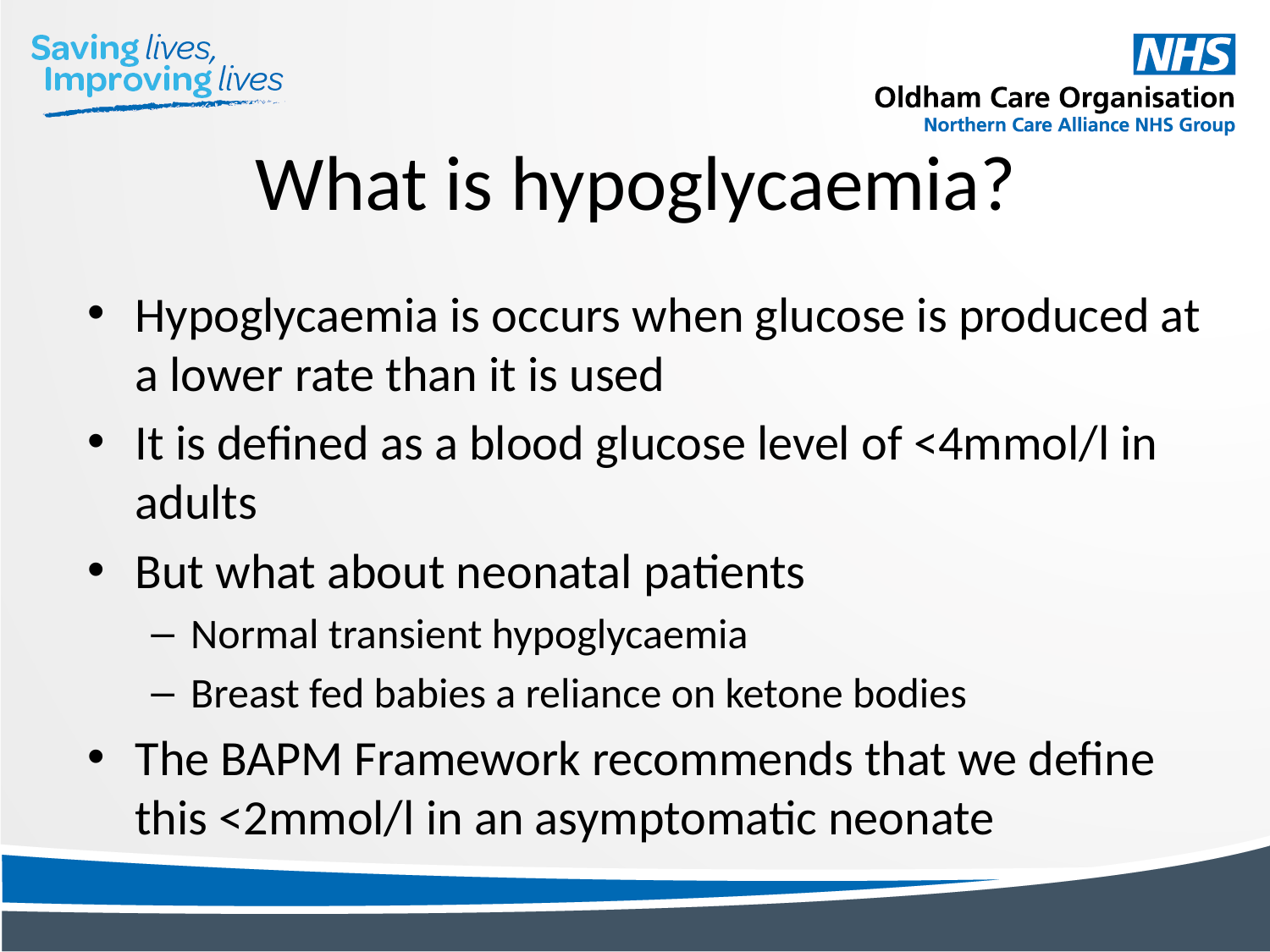

# What is hypoglycaemia?
Hypoglycaemia is occurs when glucose is produced at a lower rate than it is used
It is defined as a blood glucose level of <4mmol/l in adults
But what about neonatal patients
Normal transient hypoglycaemia
Breast fed babies a reliance on ketone bodies
The BAPM Framework recommends that we define this <2mmol/l in an asymptomatic neonate